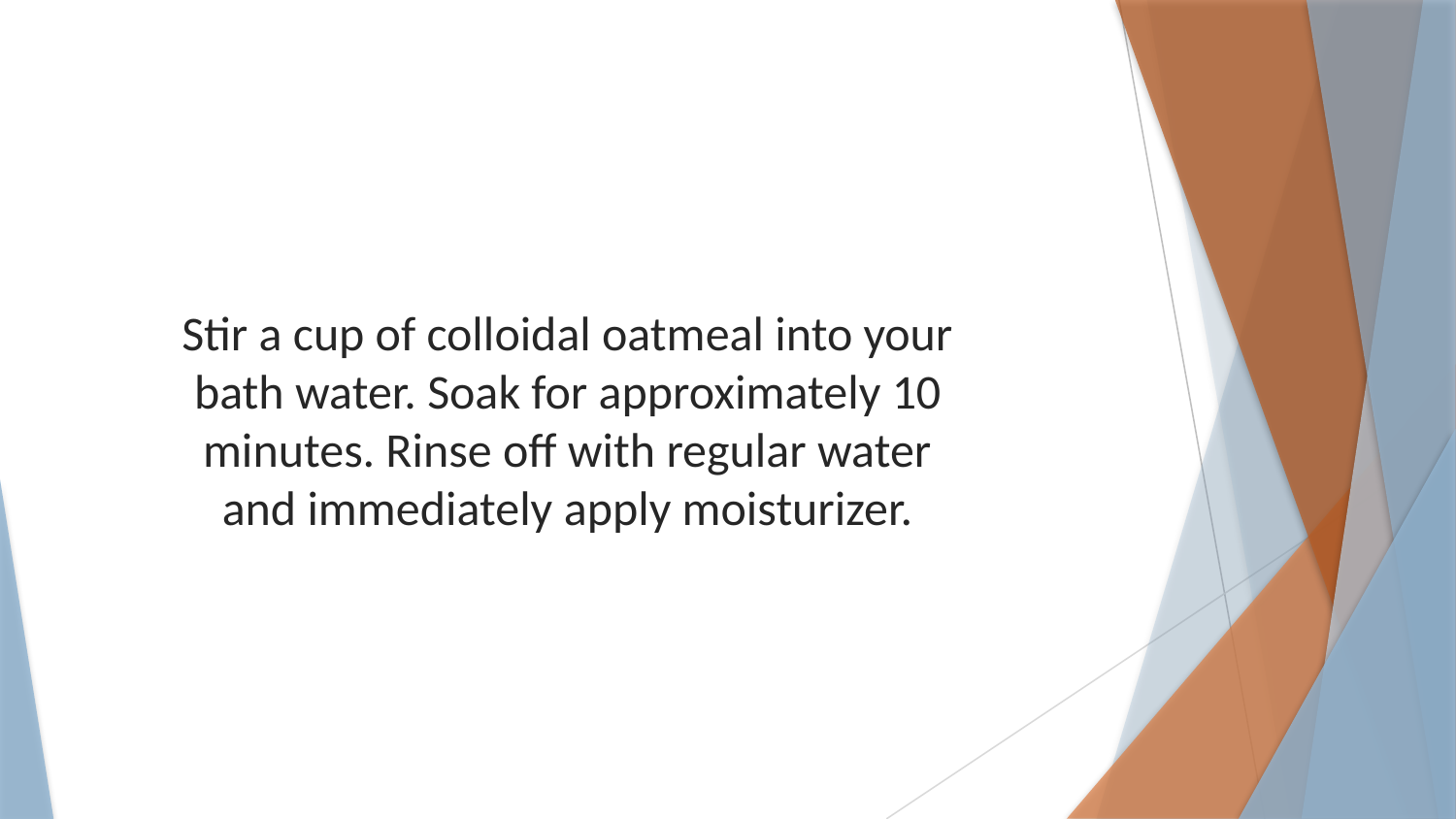

Stir a cup of colloidal oatmeal into your bath water. Soak for approximately 10 minutes. Rinse off with regular water and immediately apply moisturizer.